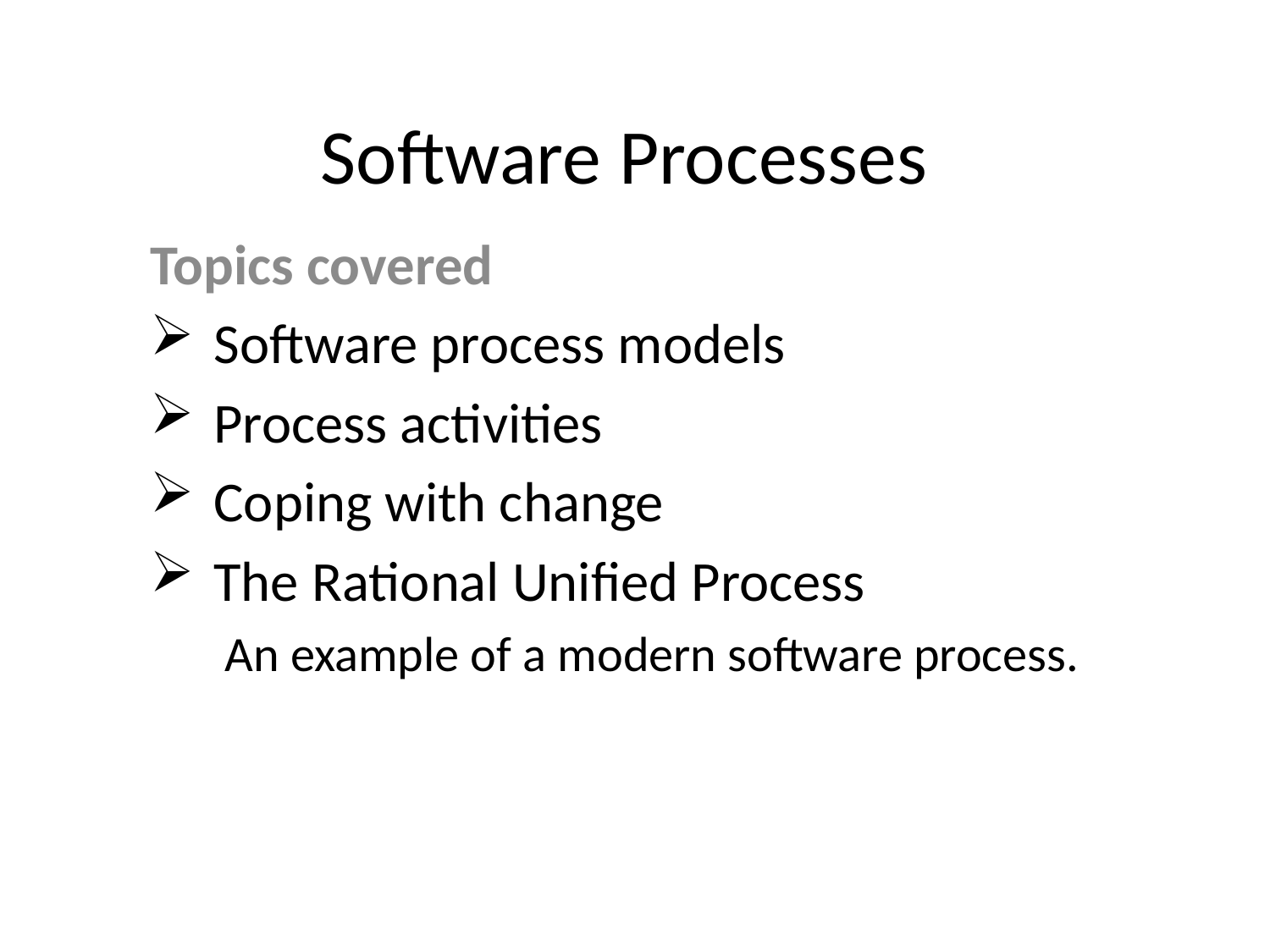

# Software Processes
Topics covered
Software process models
Process activities
Coping with change
The Rational Unified Process
 An example of a modern software process.